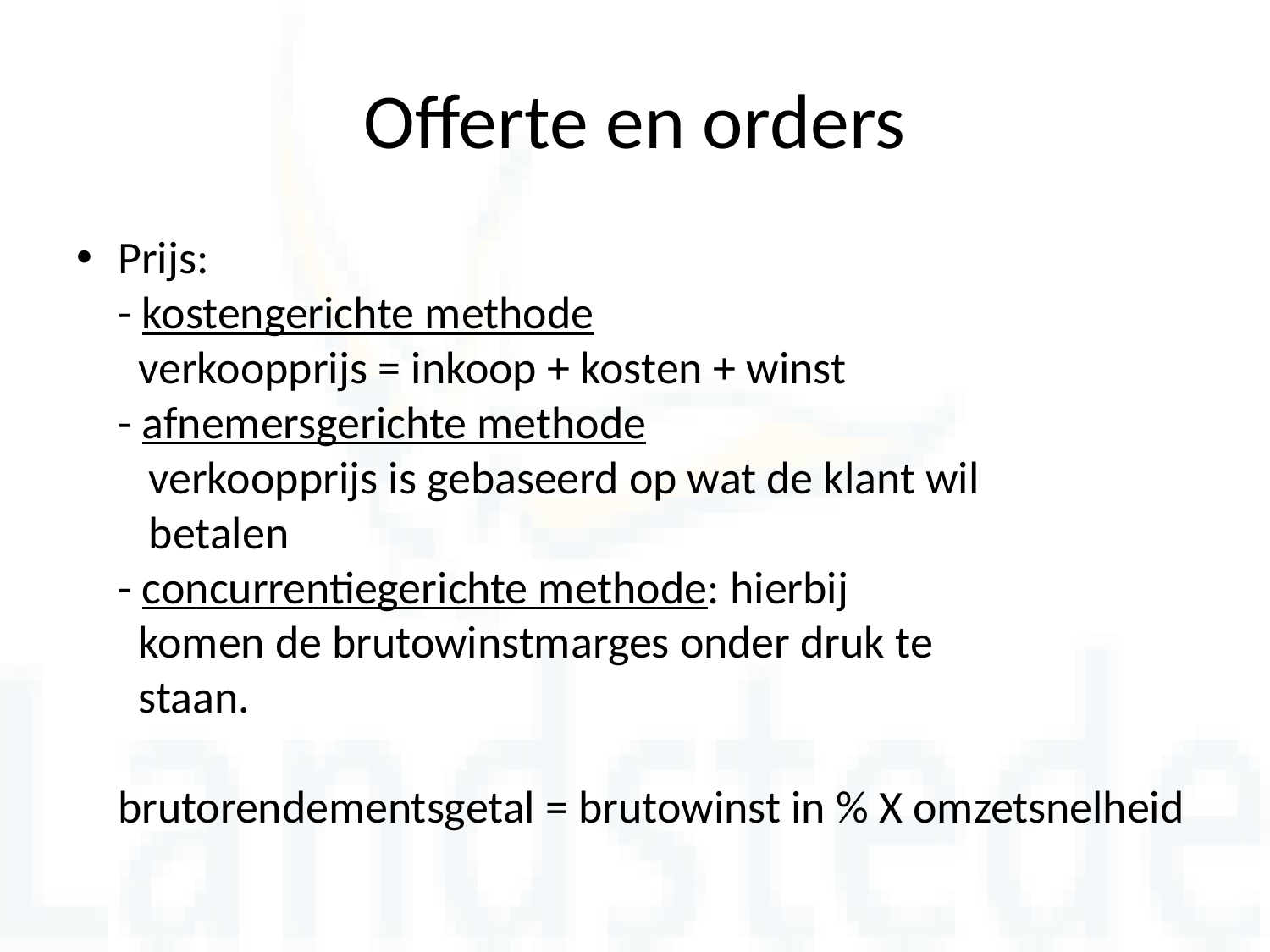

# Offerte en orders
Prijs:
- kostengerichte methode
  verkoopprijs = inkoop + kosten + winst
- afnemersgerichte methode
   verkoopprijs is gebaseerd op wat de klant wil
   betalen
- concurrentiegerichte methode: hierbij
  komen de brutowinstmarges onder druk te
  staan.
brutorendementsgetal = brutowinst in % X omzetsnelheid